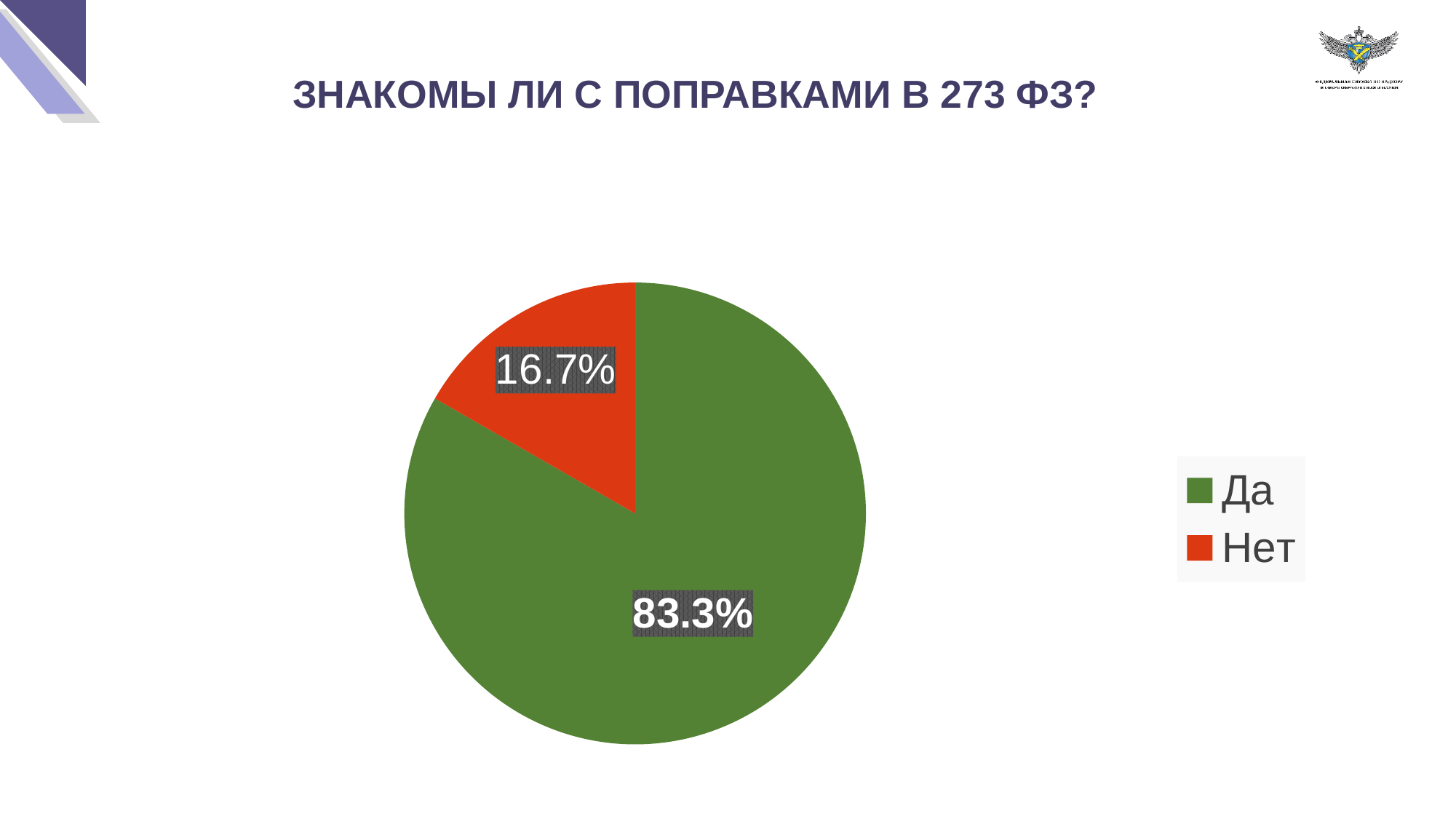

ЗНАКОМЫ ЛИ С ПОПРАВКАМИ В 273 ФЗ?

### Chart

| Category | Столбец1 |
|---|---|
| Да | 0.8330000000000001 |
| Нет | 0.16700000000000004 |